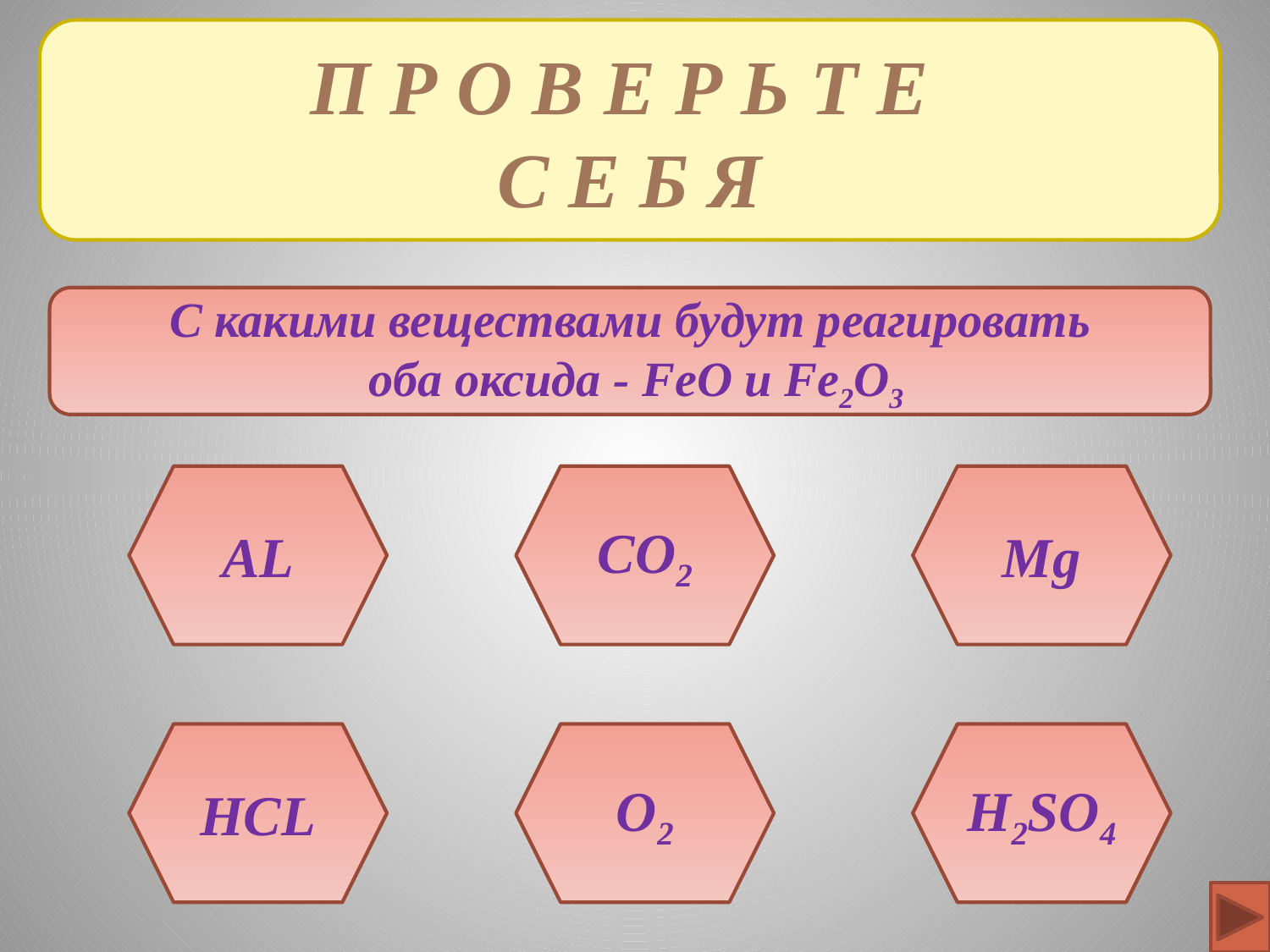

П Р О В Е Р Ь Т Е
С Е Б Я
С какими веществами будут реагировать
 оба оксида - FeO и Fe2O3
AL
CO2
Mg
HCL
O2
H2SO4